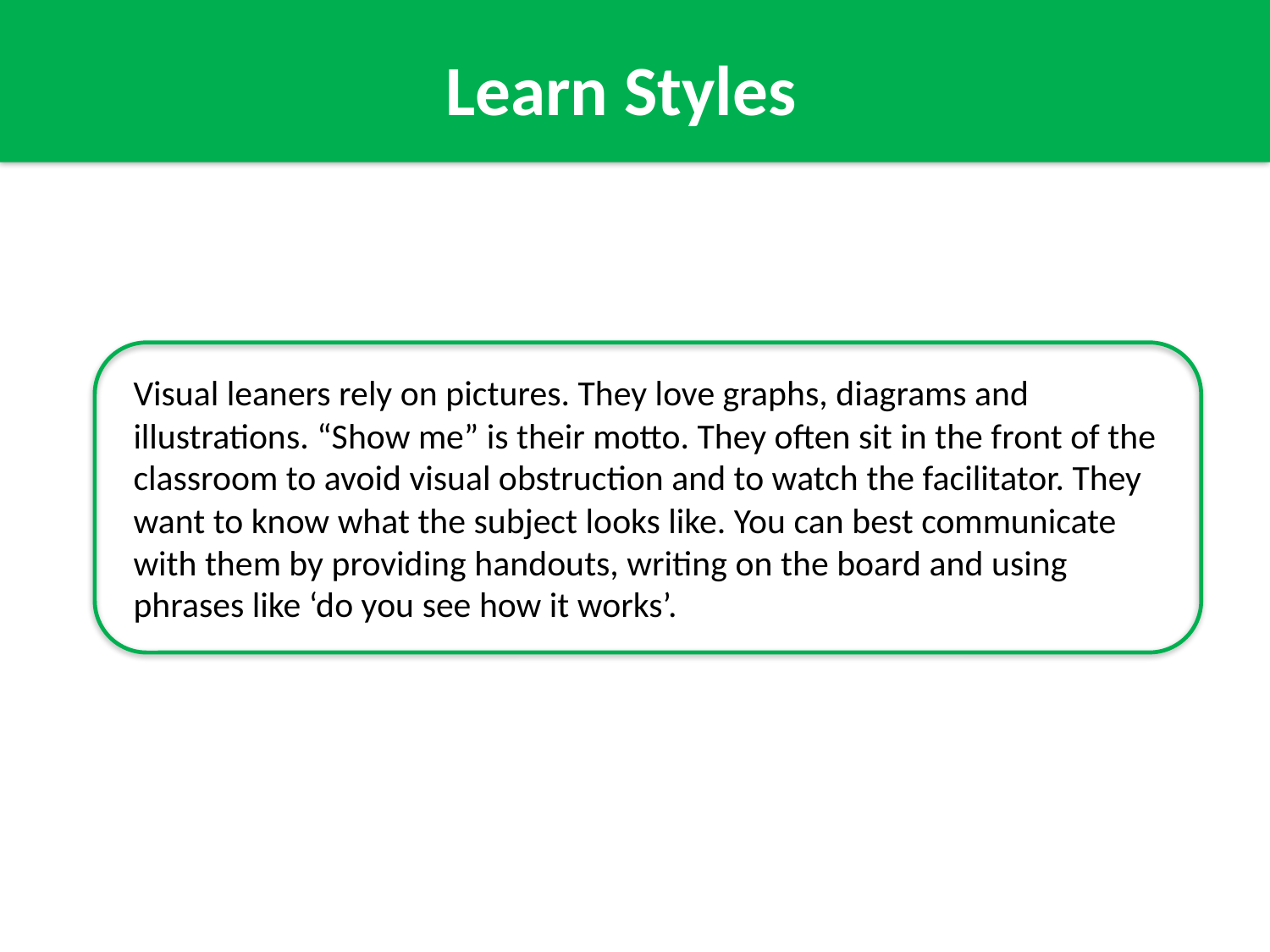

Learn Styles

Visual leaners rely on pictures. They love graphs, diagrams and illustrations. “Show me” is their motto. They often sit in the front of the classroom to avoid visual obstruction and to watch the facilitator. They want to know what the subject looks like. You can best communicate with them by providing handouts, writing on the board and using phrases like ‘do you see how it works’.